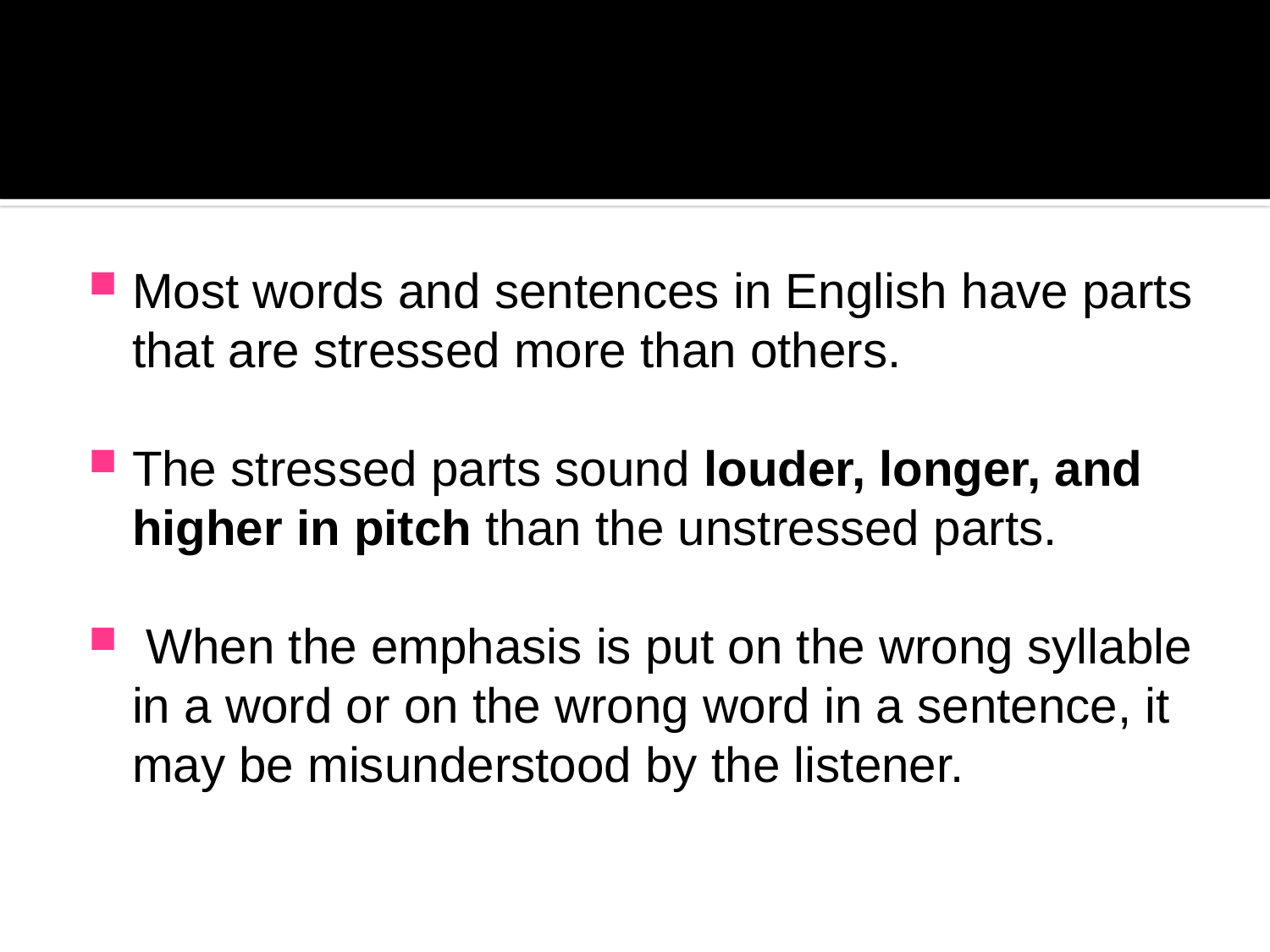

#
Most words and sentences in English have parts that are stressed more than others.

The stressed parts sound louder, longer, and higher in pitch than the unstressed parts.

 When the emphasis is put on the wrong syllable in a word or on the wrong word in a sentence, it may be misunderstood by the listener.